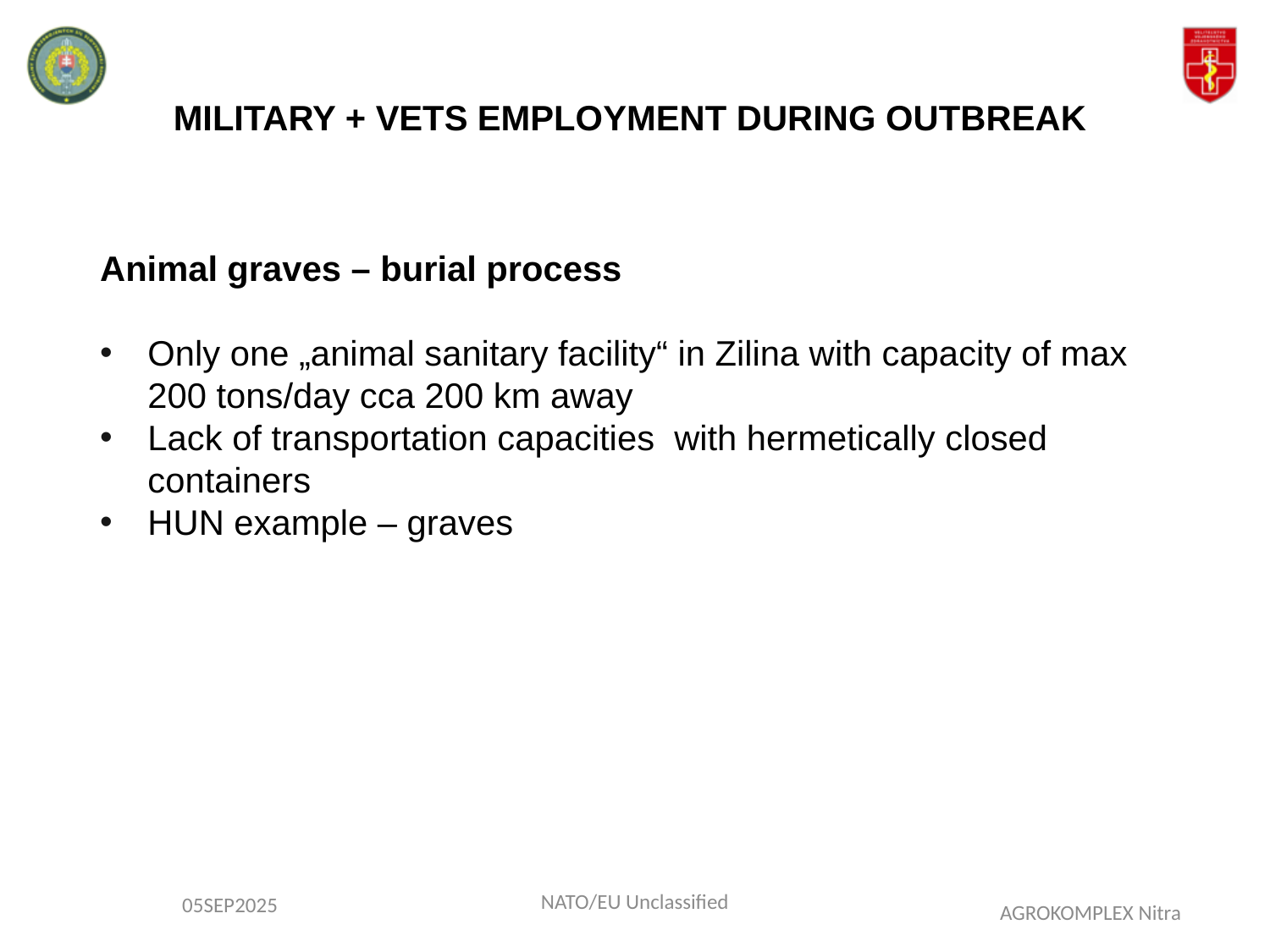

MILITARY + VETS EMPLOYMENT DURING OUTBREAK

Animal graves – burial process

Only one „animal sanitary facility“ in Zilina with capacity of max 200 tons/day cca 200 km away
Lack of transportation capacities  with hermetically closed containers
HUN example – graves

NATO/EU Unclassified
05SEP2025
AGROKOMPLEX Nitra